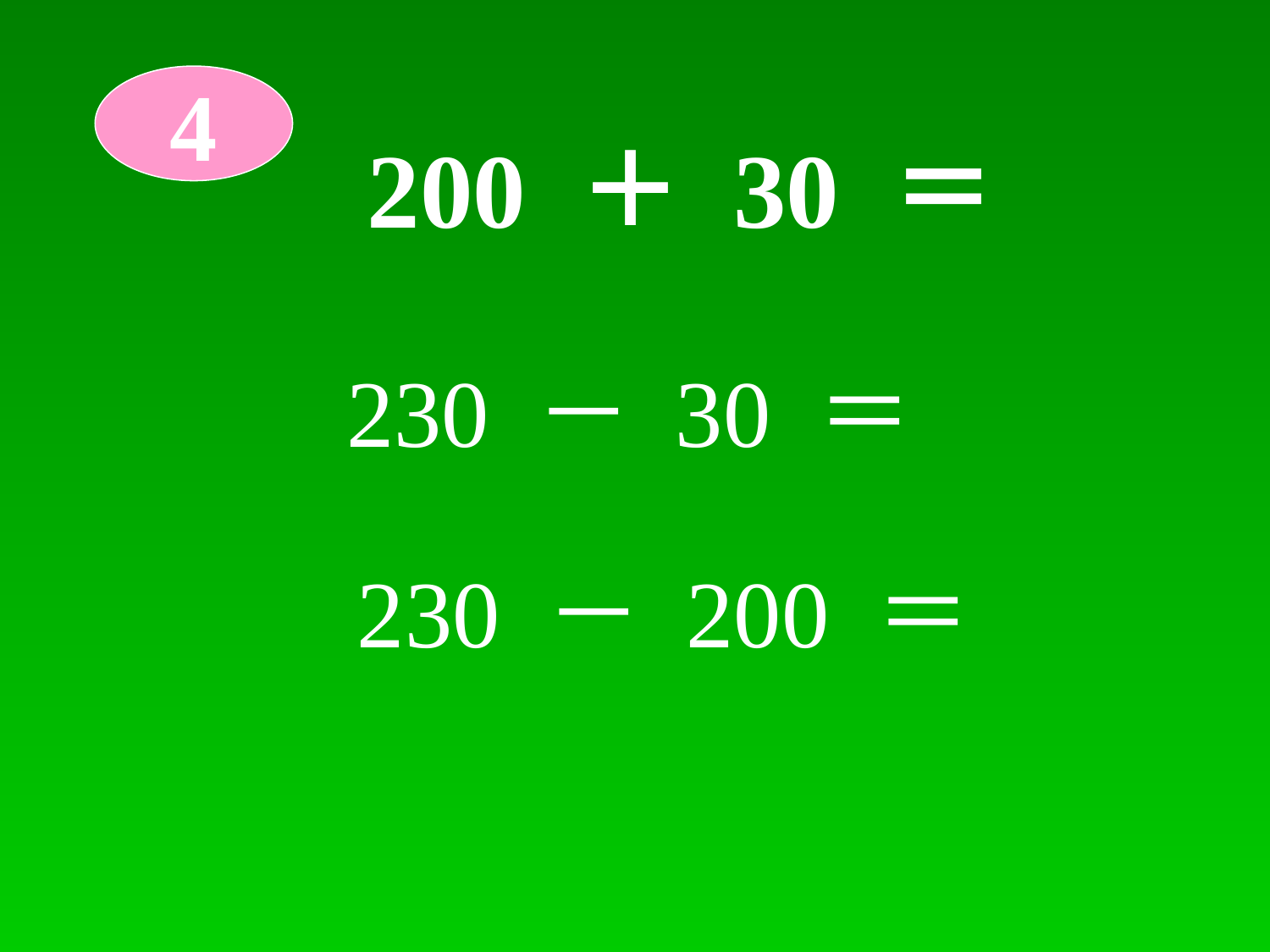

4
200 ＋ 30 ＝
230 － 30 ＝
230 － 200 ＝